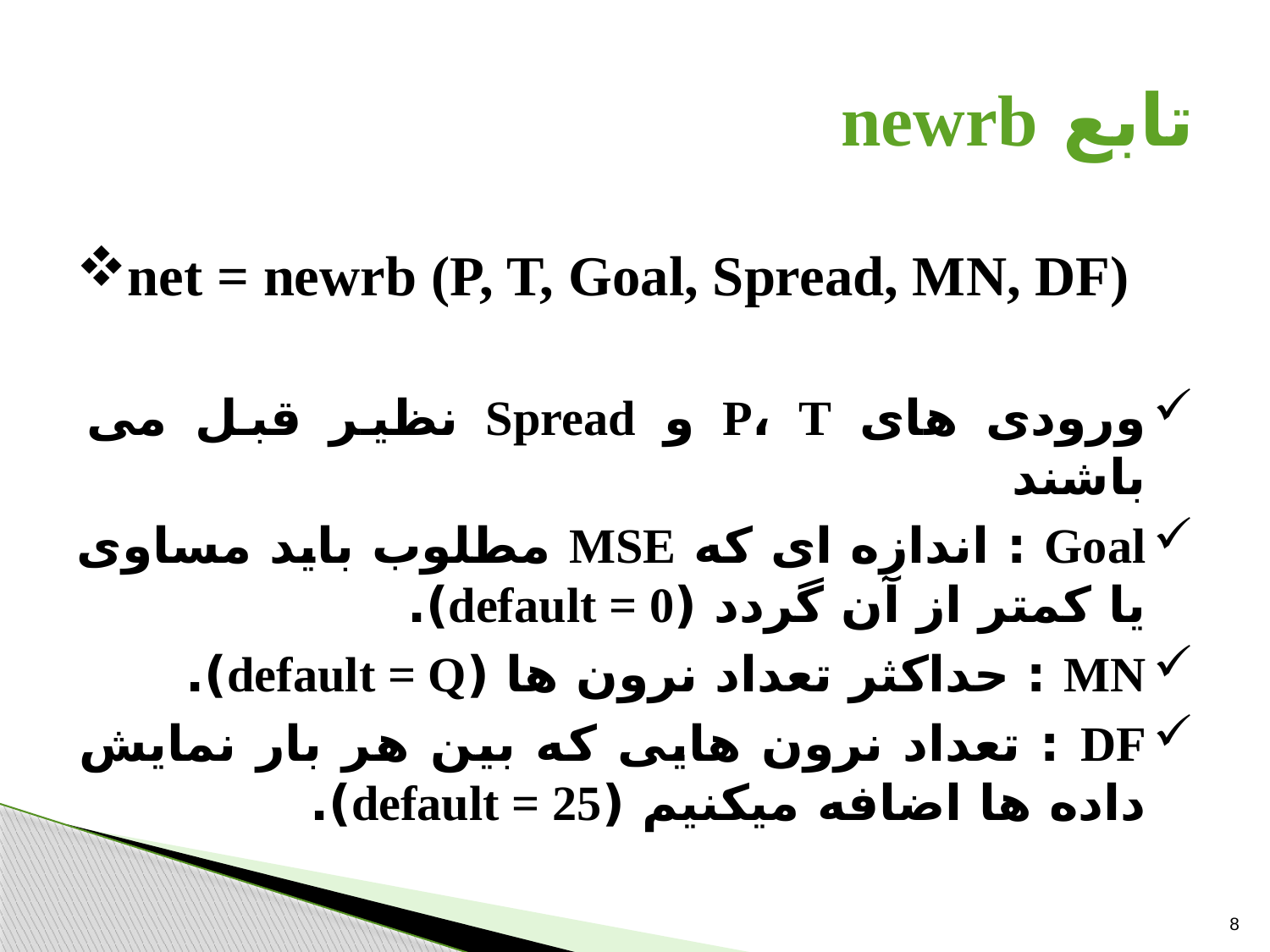

# تابع newrb
net = newrb (P, T, Goal, Spread, MN, DF)

ورودی های P، T و Spread نظیر قبل می باشند
Goal : اندازه ای که MSE مطلوب باید مساوی یا کمتر از آن گردد (default = 0).
MN : حداکثر تعداد نرون ها (default = Q).
DF : تعداد نرون هایی که بین هر بار نمایش داده ها اضافه میکنیم (default = 25).
8